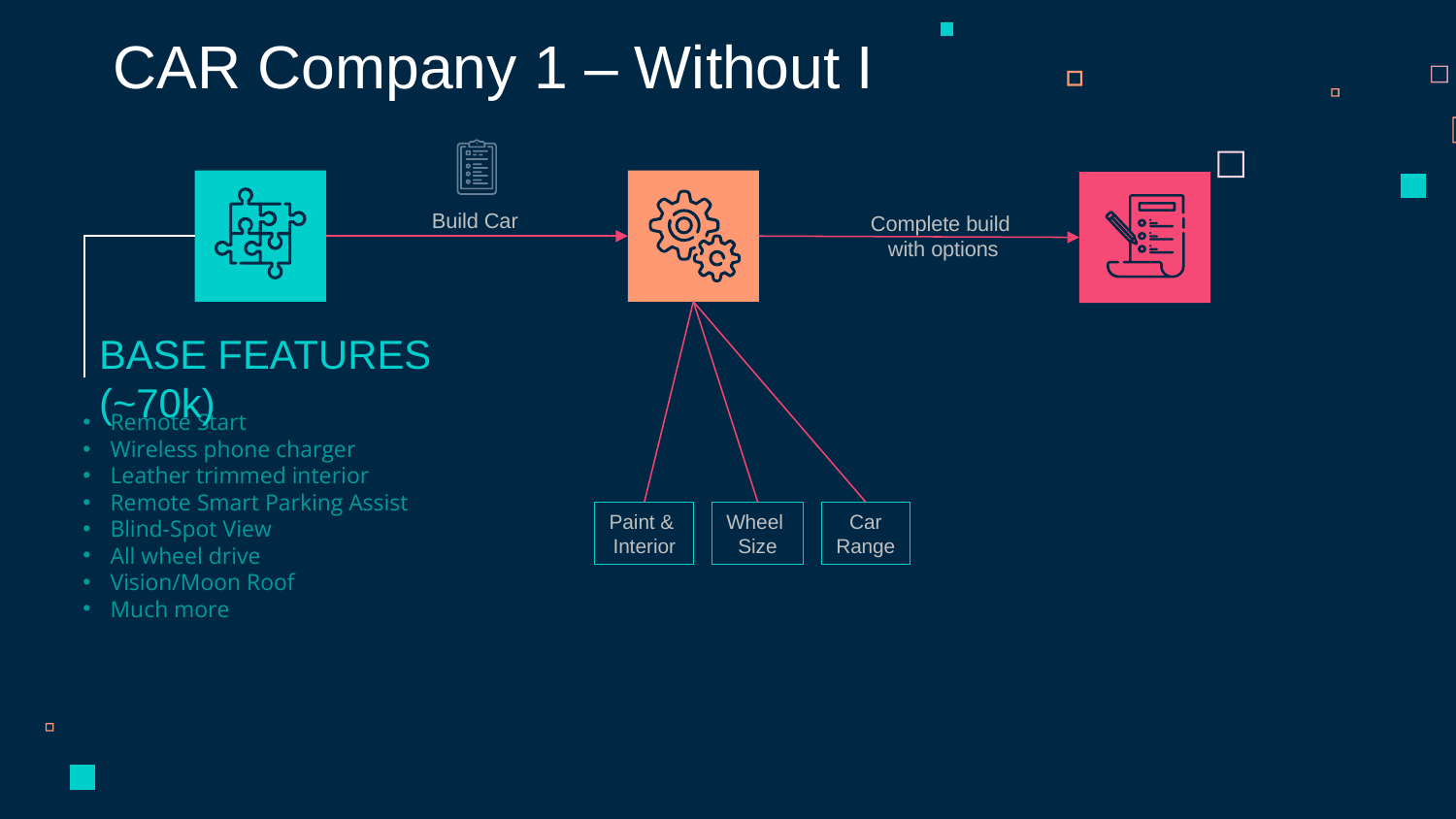

CAR Company 1 – Without I

Build Car
Complete build
with options
BASE FEATURES (~70k)
Remote Start
Wireless phone charger
Leather trimmed interior
Remote Smart Parking Assist
Blind-Spot View
All wheel drive
Vision/Moon Roof
Much more

Paint &
Interior
Wheel
Size
Car
Range